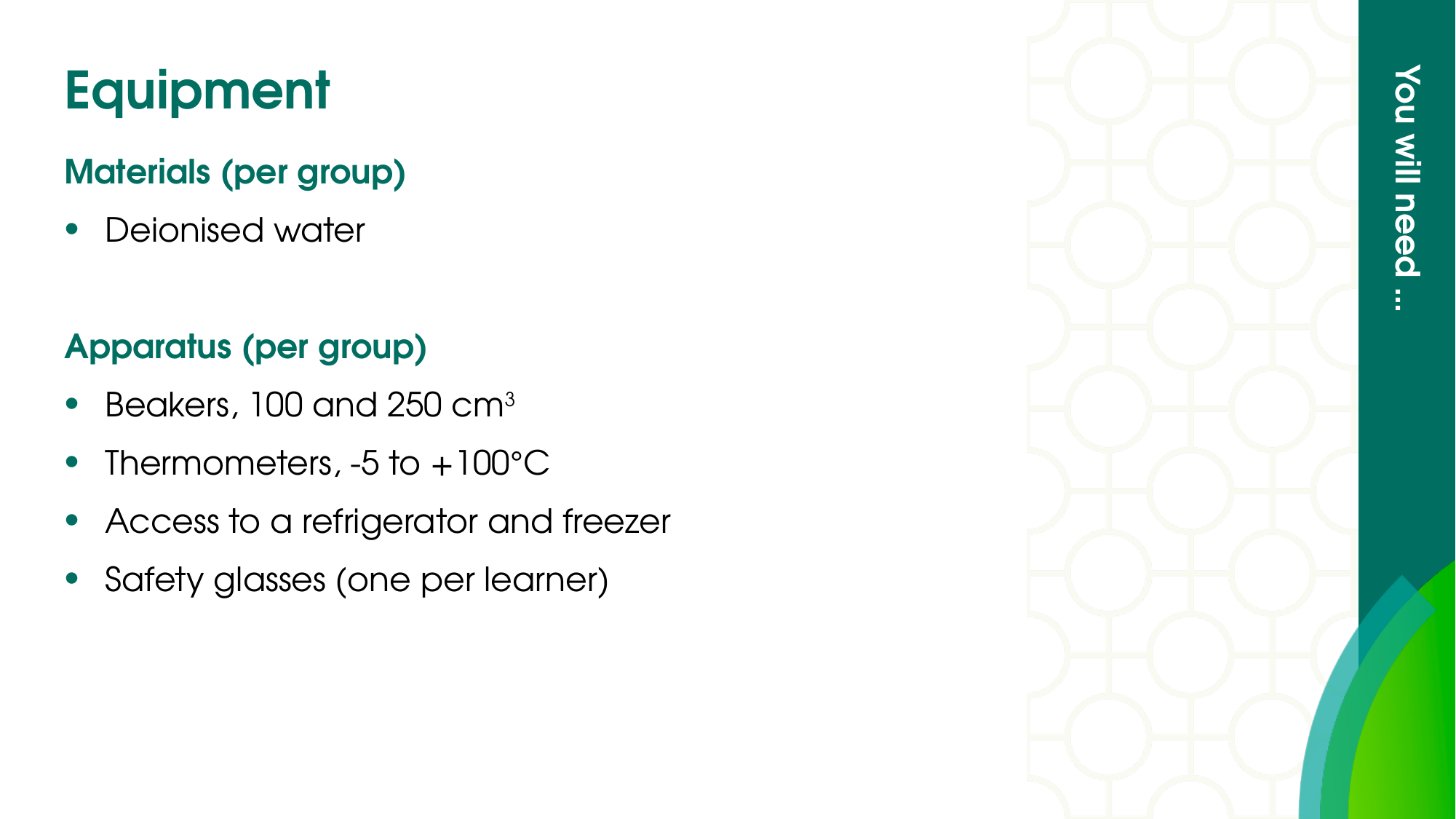

# Equipment
Materials (per group)
Deionised water

Apparatus (per group)
Beakers, 100 and 250 cm3
Thermometers, -5 to +100°C
Access to a refrigerator and freezer
Safety glasses (one per learner)
You will need …